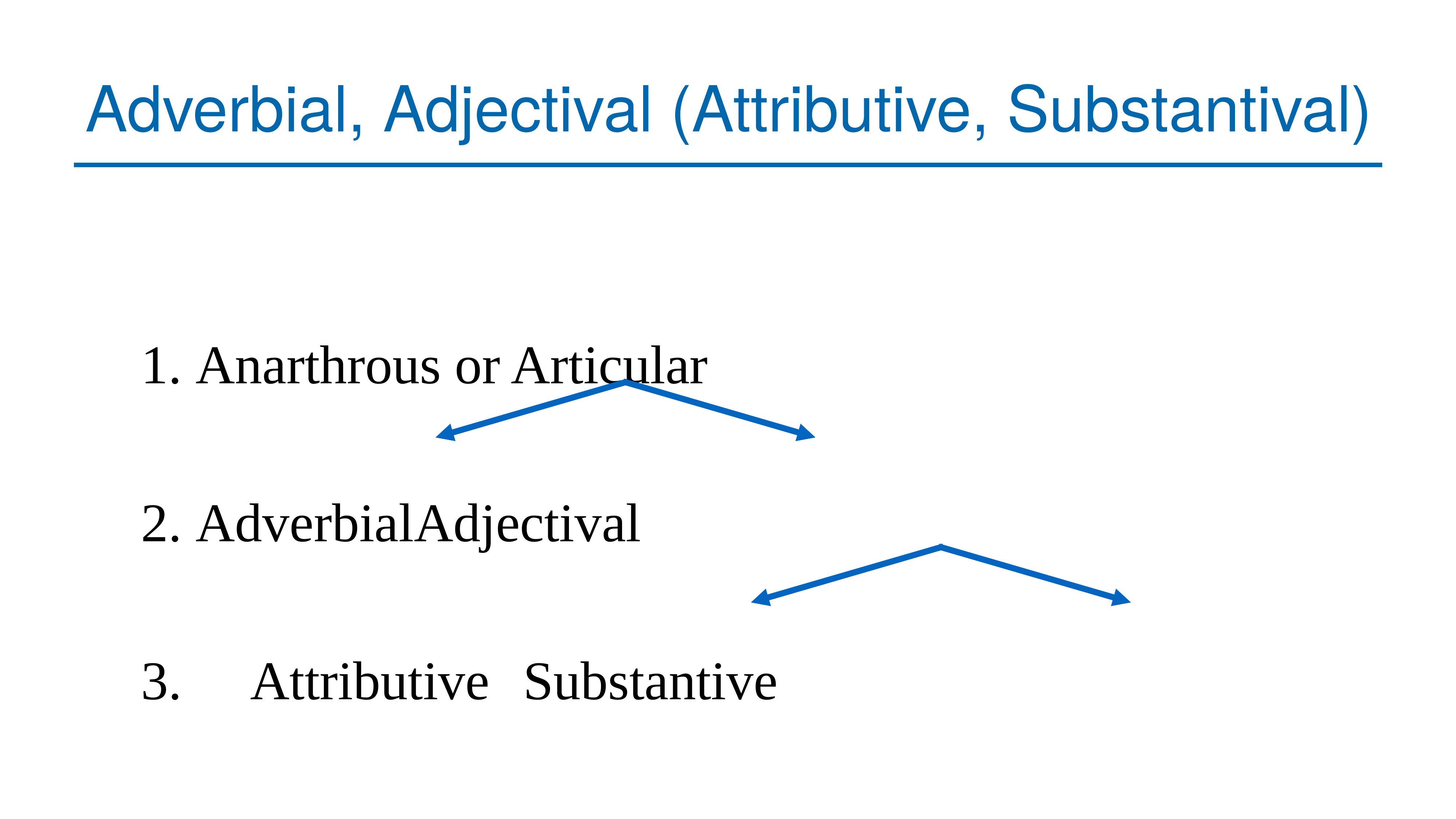

# Adverbial, Adjectival (Attributive, Substantival)
1.	Anarthrous or Articular
2.	Adverbial	Adjectival
3.		Attributive	Substantive